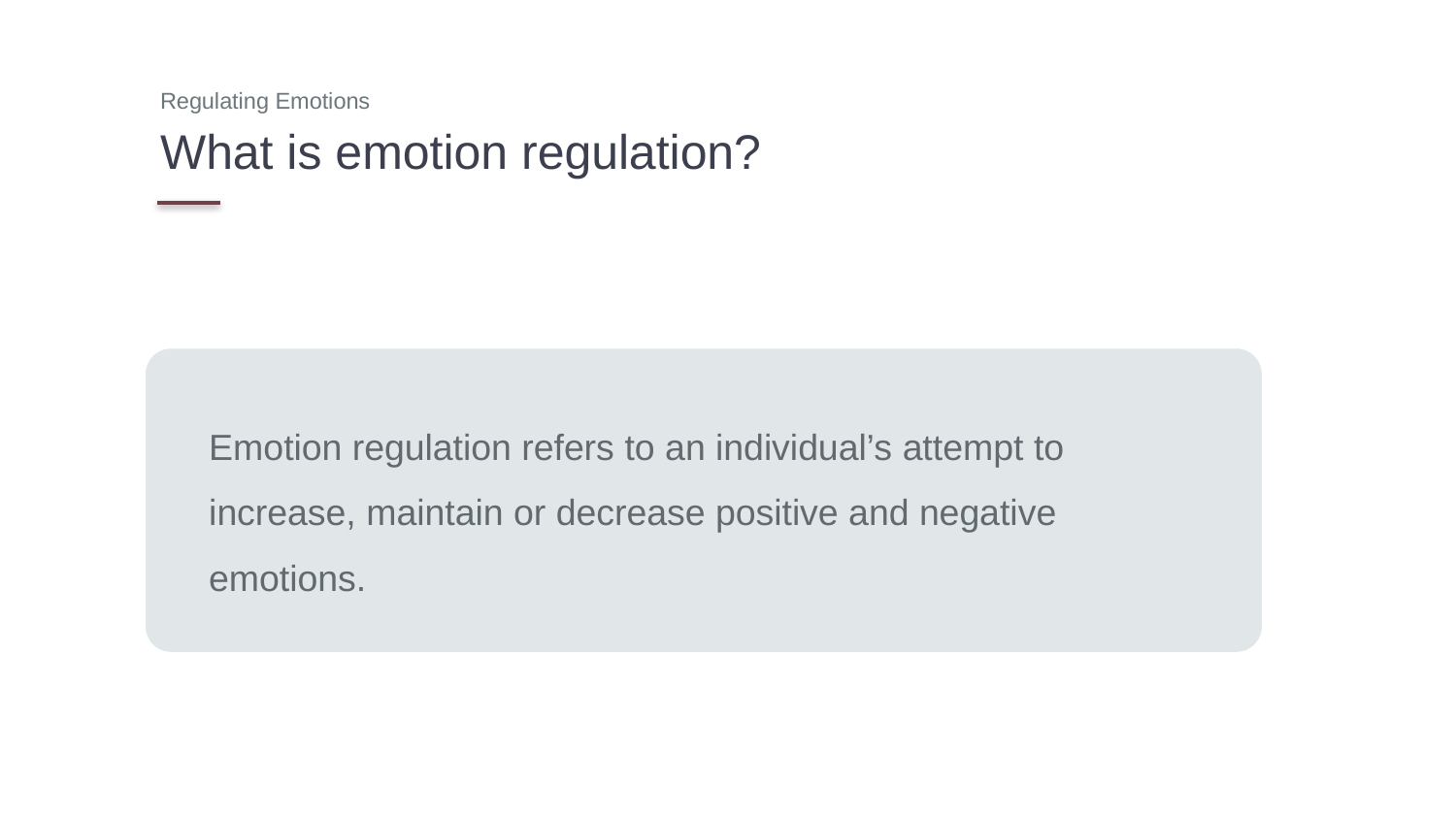

Regulating Emotions
# What is emotion regulation?
Emotion regulation refers to an individual’s attempt to increase, maintain or decrease positive and negative emotions.